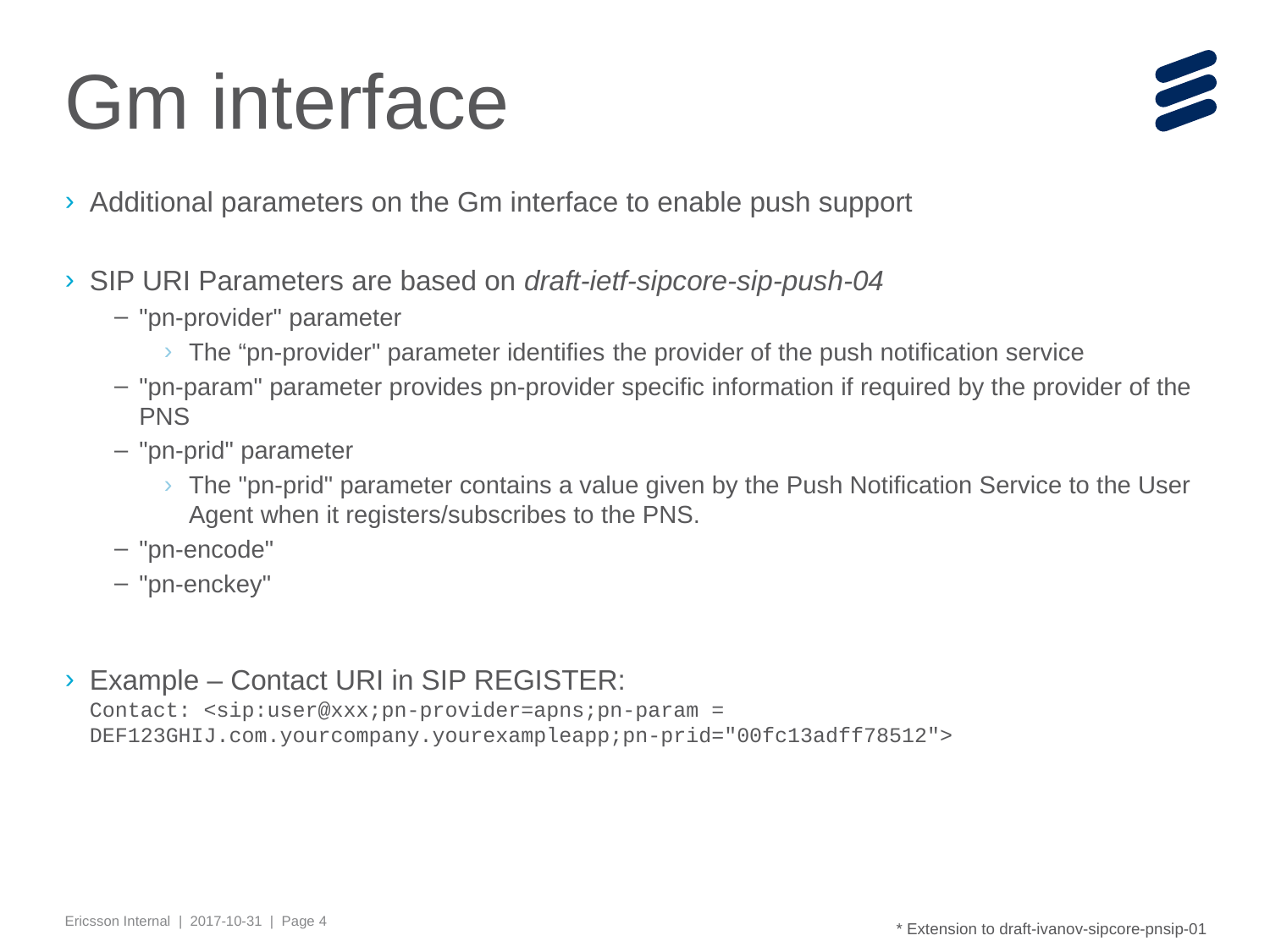

# Gm interface
Additional parameters on the Gm interface to enable push support

SIP URI Parameters are based on draft-ietf-sipcore-sip-push-04
"pn-provider" parameter
The “pn-provider" parameter identifies the provider of the push notification service
"pn-param" parameter provides pn-provider specific information if required by the provider of the PNS
"pn-prid" parameter
The "pn-prid" parameter contains a value given by the Push Notification Service to the User Agent when it registers/subscribes to the PNS.
"pn-encode"
"pn-enckey"

Example – Contact URI in SIP REGISTER:
Contact: <sip:user@xxx;pn-provider=apns;pn-param = DEF123GHIJ.com.yourcompany.yourexampleapp;pn-prid="00fc13adff78512">
* Extension to draft-ivanov-sipcore-pnsip-01